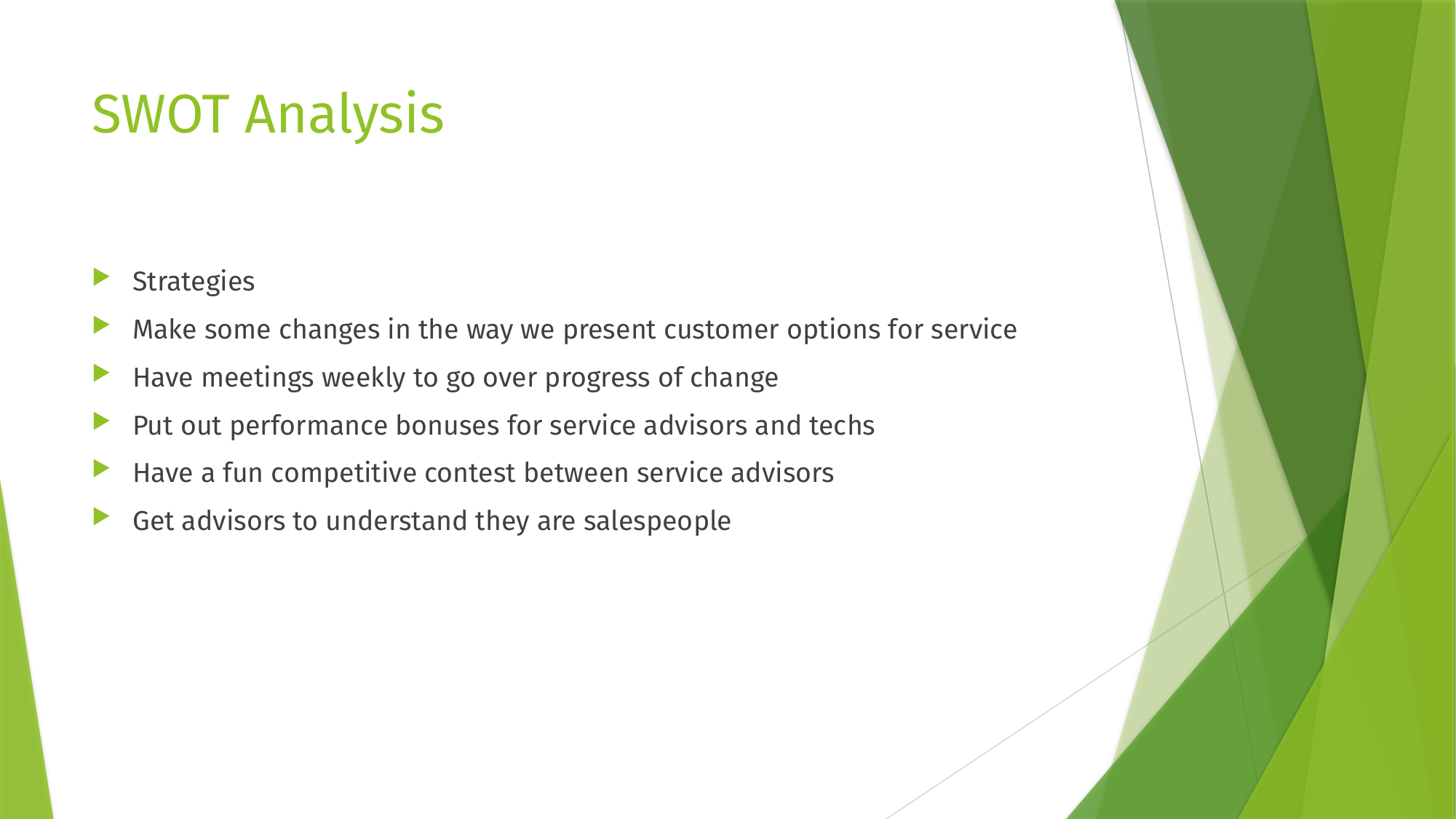

# SWOT Analysis
Strategies
Make some changes in the way we present customer options for service
Have meetings weekly to go over progress of change
Put out performance bonuses for service advisors and techs
Have a fun competitive contest between service advisors
Get advisors to understand they are salespeople